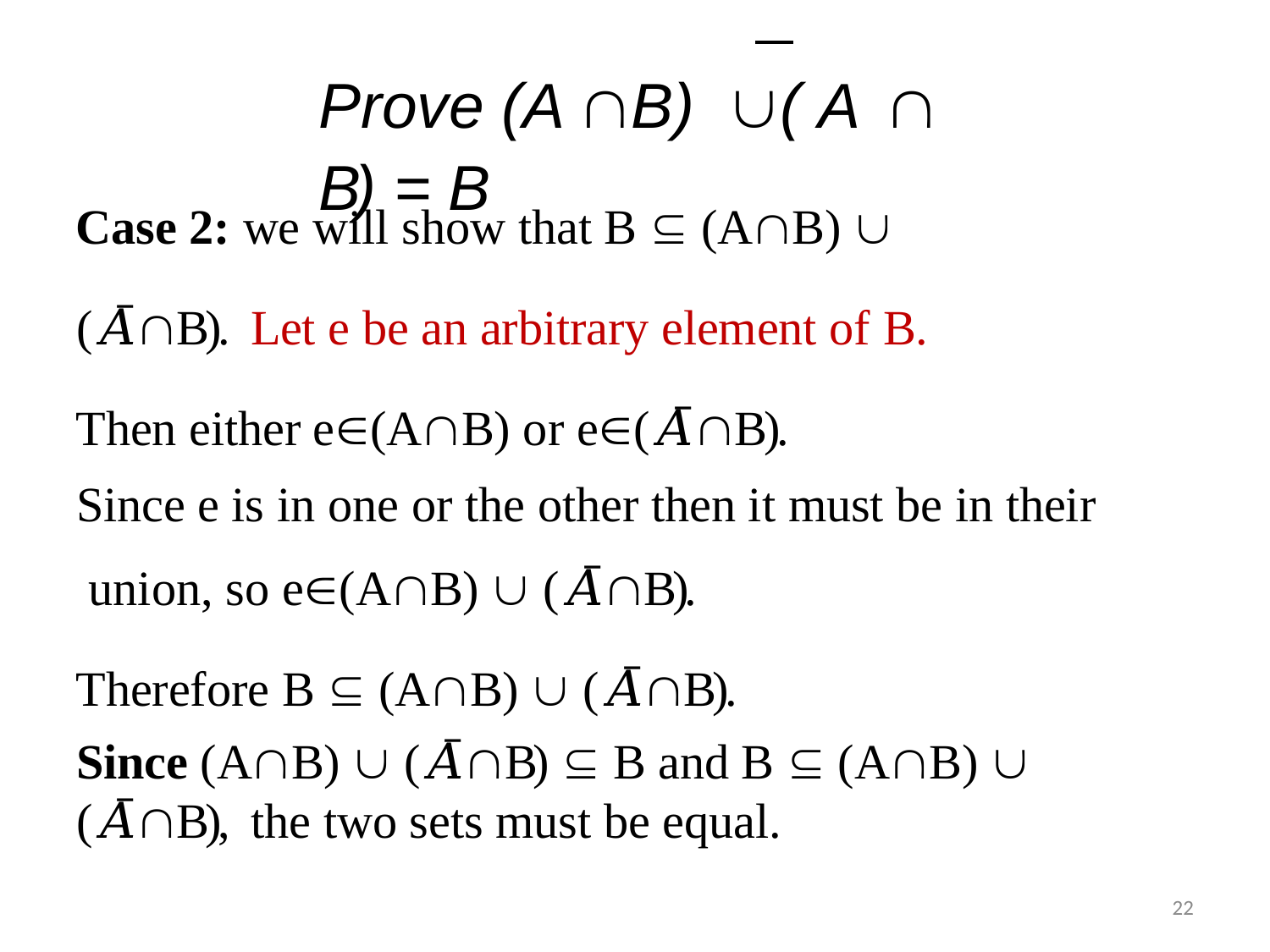

# Prove (A ∩B)  ∪(  A  ∩ B) = B

Case 2: we will show that B ⊆ (A∩B) ∪ (𝐴̅∩B).  Let e be an arbitrary element of B.
Then either e∈(A∩B) or e∈(𝐴̅∩B).
Since e is in one or the other then it must be in their  union, so e∈(A∩B) ∪ (𝐴̅∩B).
Therefore B ⊆ (A∩B) ∪ (𝐴̅∩B).
Since (A∩B) ∪ (𝐴̅∩B) ⊆ B and B ⊆ (A∩B) ∪ (𝐴̅∩B),  the two sets must be equal.
22